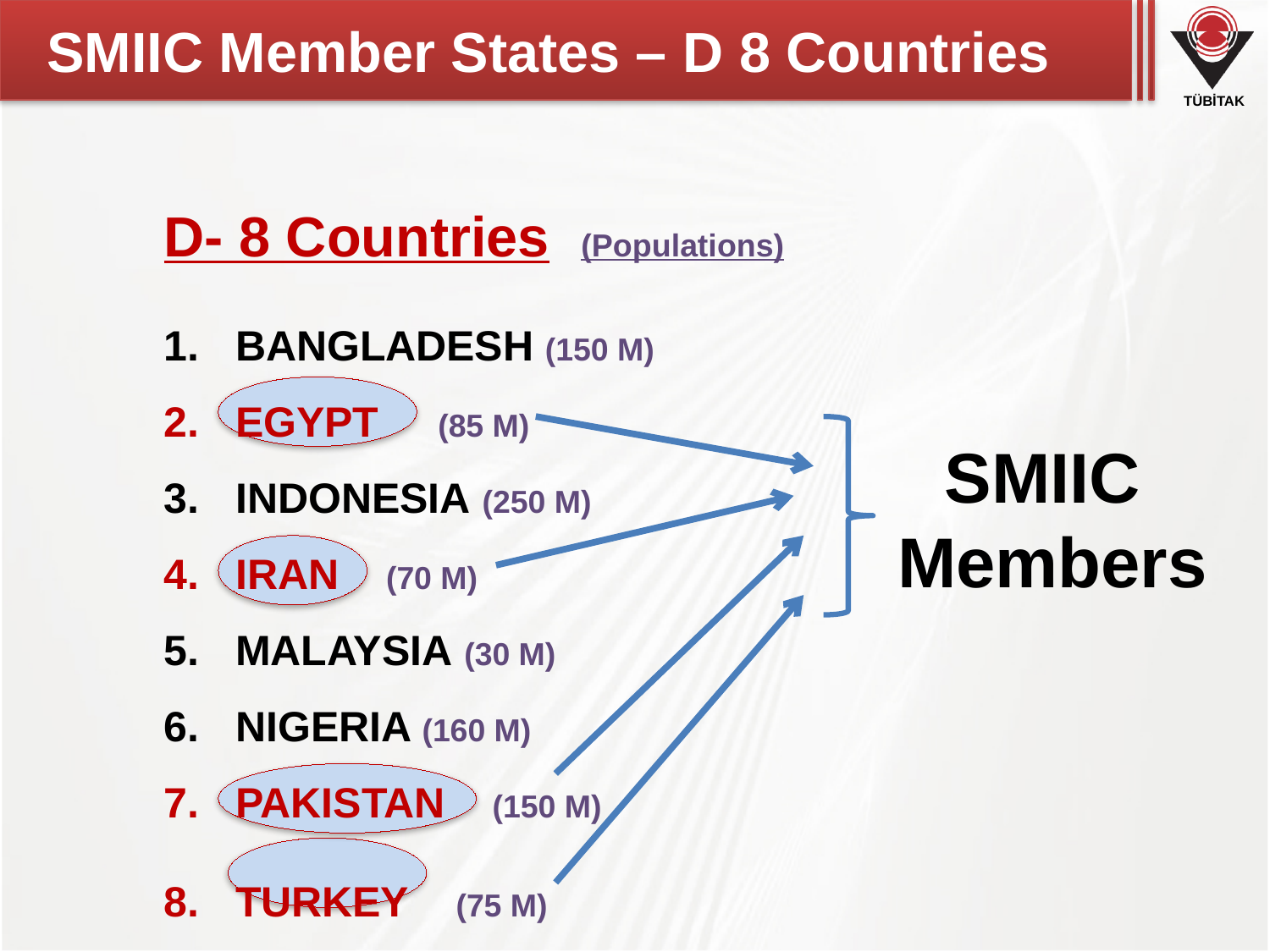

SMIIC Member States – D 8 Countries
D- 8 Countries  (Populations)

BANGLADESH (150 M)
EGYPT     (85 M)
INDONESIA (250 M)
IRAN    (70 M)
MALAYSIA (30 M)
NIGERIA (160 M)
PAKISTAN    (150 M)
TURKEY   (75 M)

SMIIC
Members